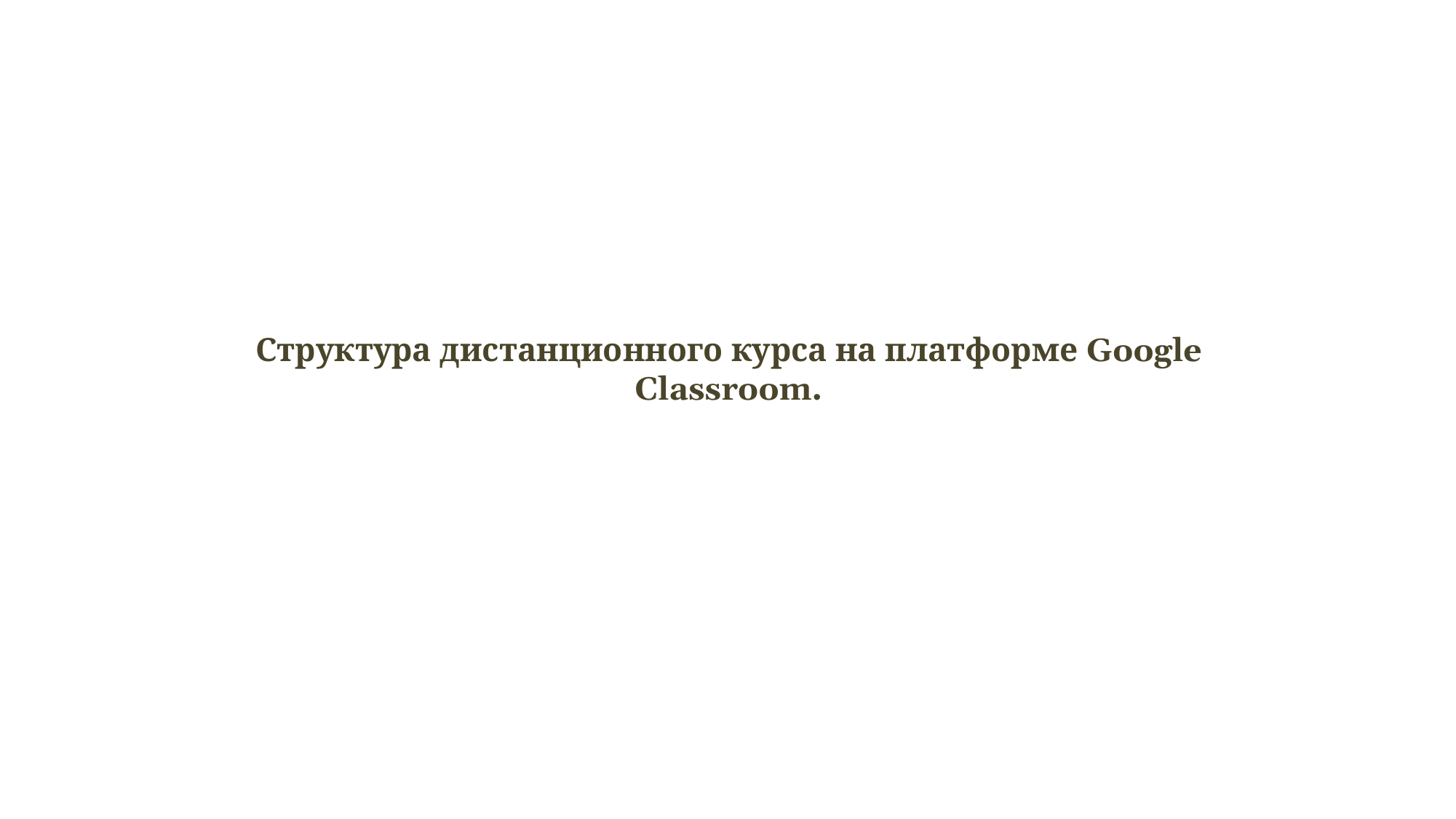

Структура дистанционного курса на платформе Google Classroom.